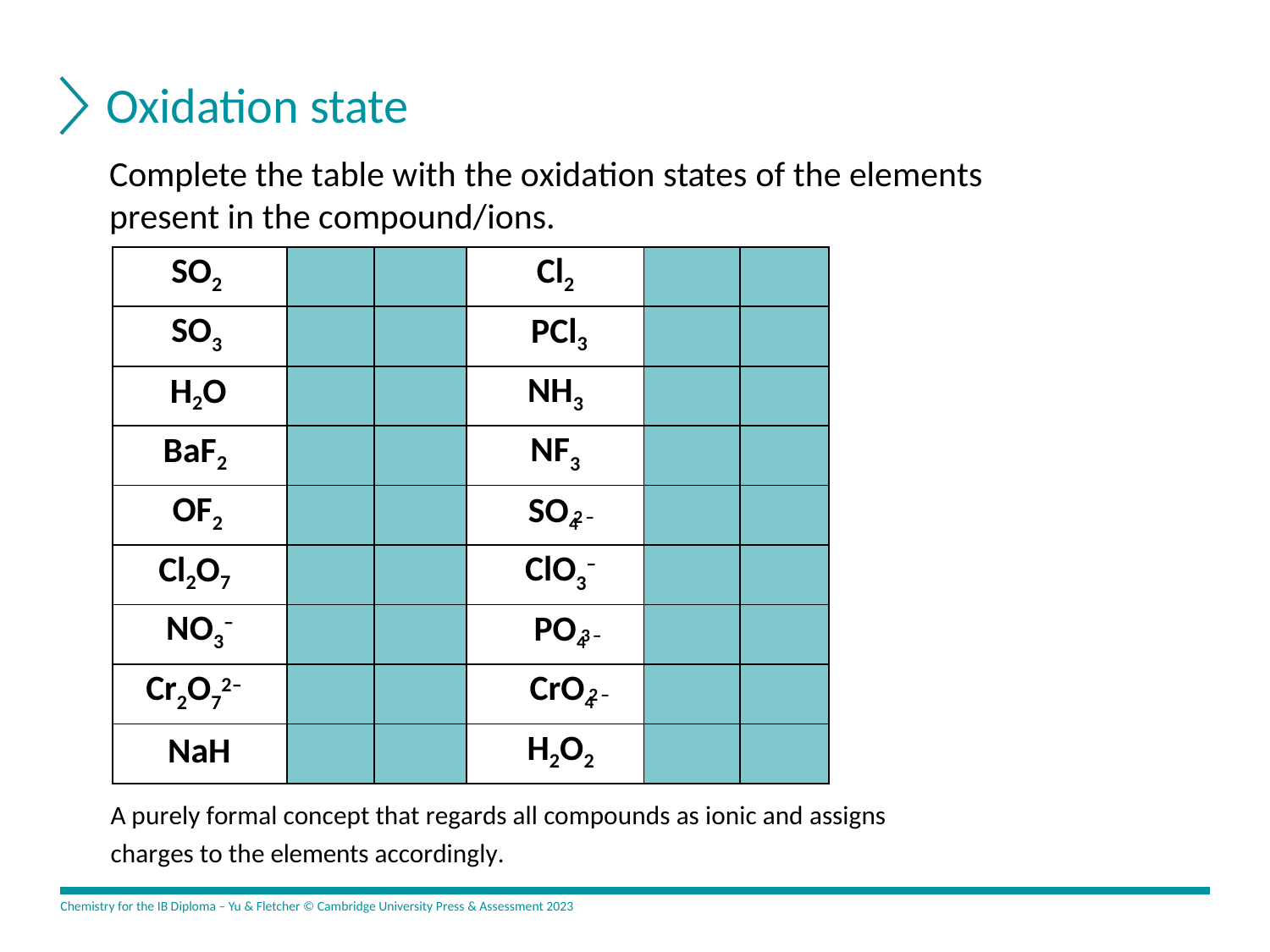

# Oxidation state
Complete the table with the oxidation states of the elements present in the compound/ions.
| SO2 |  |  | Cl2 |  |  |
| --- | --- | --- | --- | --- | --- |
| SO3 |  |  | PCl3 |  |  |
| H2O |  |  | NH3 |  |  |
| BaF2 |  |  | NF3 |  |  |
| OF2 |  |  |  |  |  |
| Cl2O7 |  |  | ClO3– |  |  |
| NO3– |  |  |  |  |  |
| Cr2O72– |  |  |  |  |  |
| NaH |  |  | H2O2 |  |  |
2 –
SO4
3 –
PO4
2 –
CrO4
A purely formal concept that regards all compounds as ionic and assigns
charges to the elements accordingly.